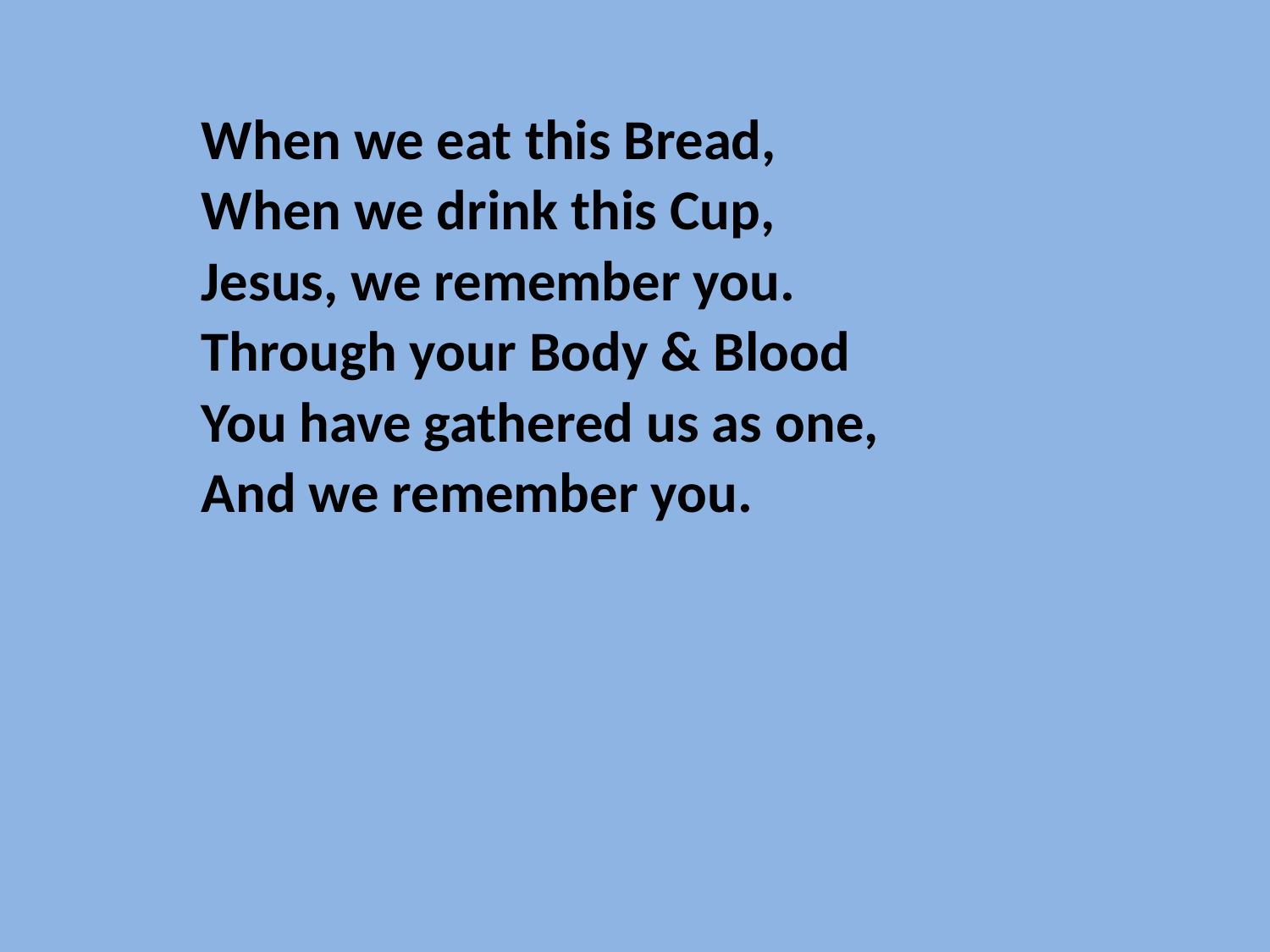

When we eat this Bread,
When we drink this Cup,
Jesus, we remember you.
Through your Body & Blood
You have gathered us as one,
And we remember you.